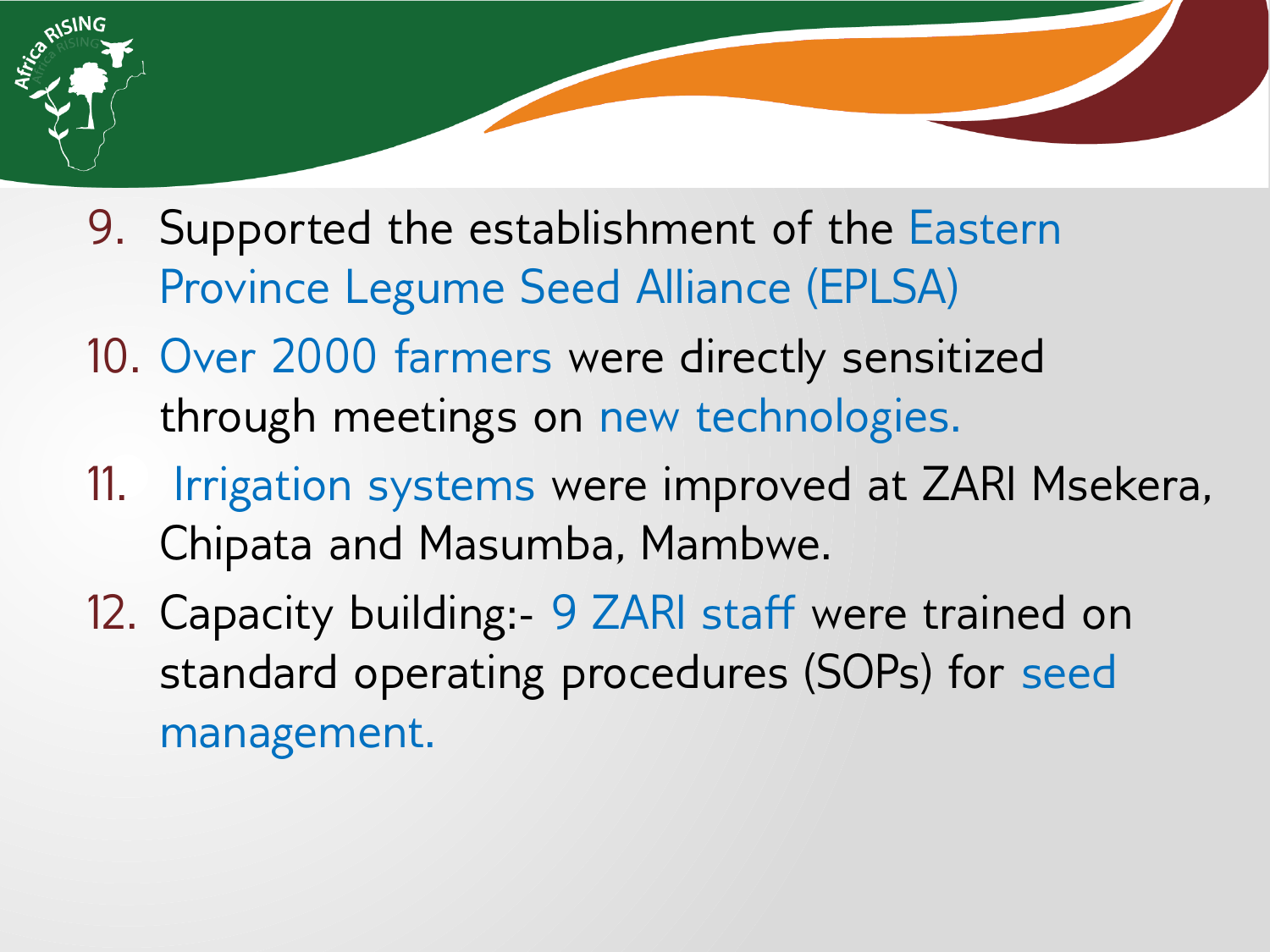

Supported the establishment of the Eastern Province Legume Seed Alliance (EPLSA)
Over 2000 farmers were directly sensitized through meetings on new technologies.
 Irrigation systems were improved at ZARI Msekera, Chipata and Masumba, Mambwe.
Capacity building:- 9 ZARI staff were trained on standard operating procedures (SOPs) for seed management.